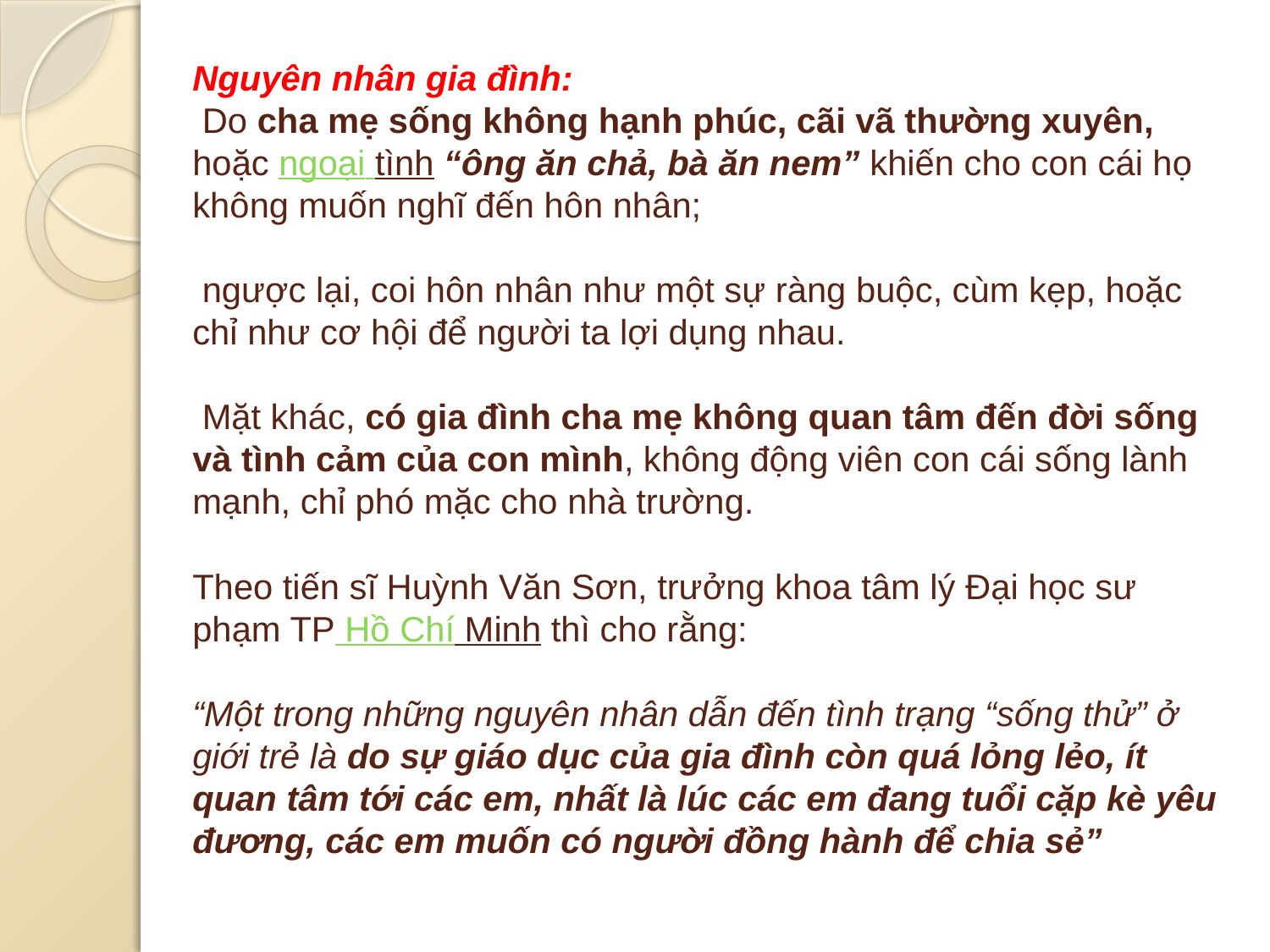

# Nguyên nhân gia đình: Do cha mẹ sống không hạnh phúc, cãi vã thường xuyên, hoặc ngoại tình “ông ăn chả, bà ăn nem” khiến cho con cái họ không muốn nghĩ đến hôn nhân; ngược lại, coi hôn nhân như một sự ràng buộc, cùm kẹp, hoặc chỉ như cơ hội để người ta lợi dụng nhau. Mặt khác, có gia đình cha mẹ không quan tâm đến đời sống và tình cảm của con mình, không động viên con cái sống lành mạnh, chỉ phó mặc cho nhà trường. Theo tiến sĩ Huỳnh Văn Sơn, trưởng khoa tâm lý Đại học sư phạm TP Hồ Chí Minh thì cho rằng:  “Một trong những nguyên nhân dẫn đến tình trạng “sống thử” ở giới trẻ là do sự giáo dục của gia đình còn quá lỏng lẻo, ít quan tâm tới các em, nhất là lúc các em đang tuổi cặp kè yêu đương, các em muốn có người đồng hành để chia sẻ”